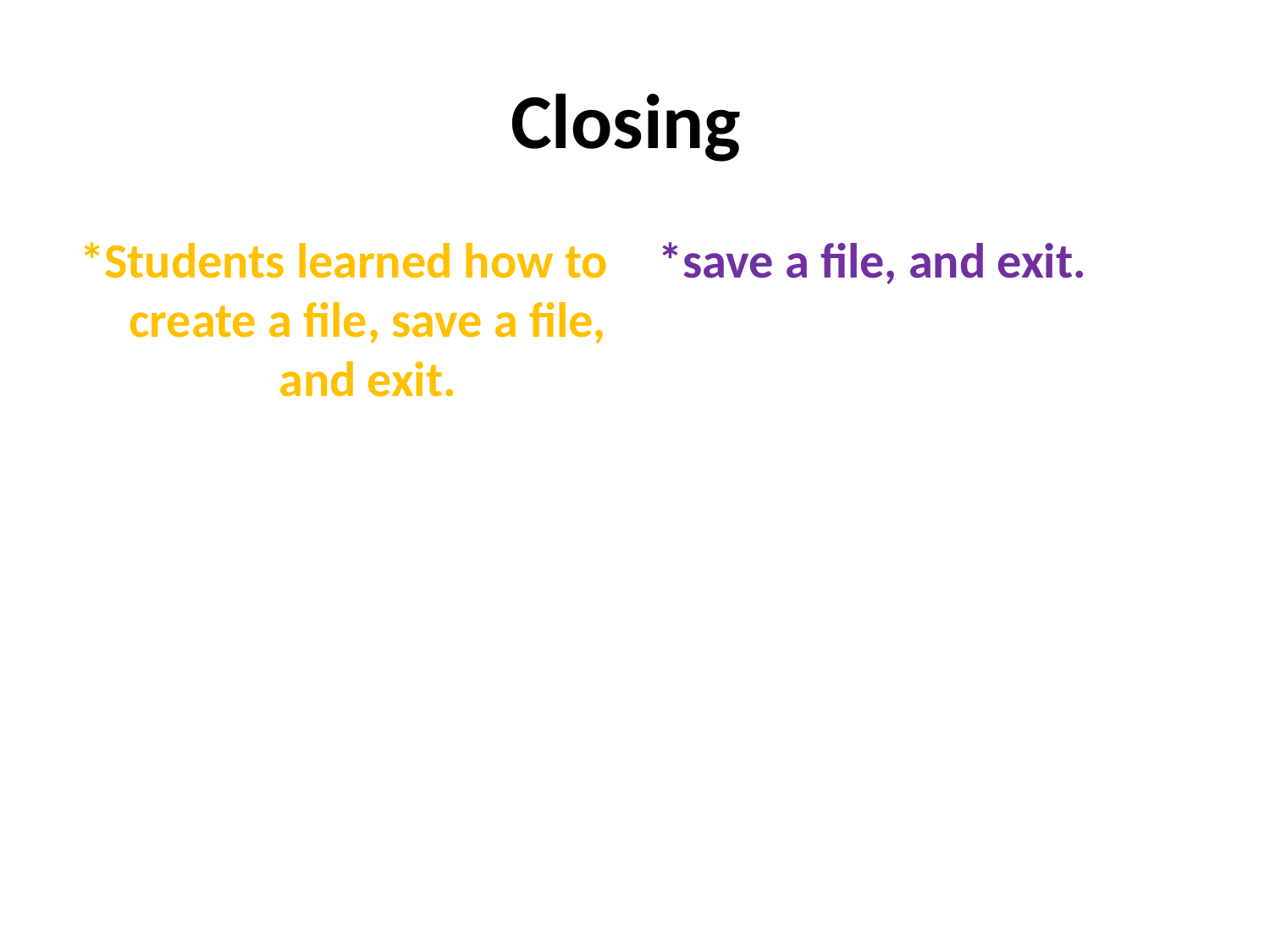

# Closing
*Students learned how to create a file, save a file, and exit.
*save a file, and exit.